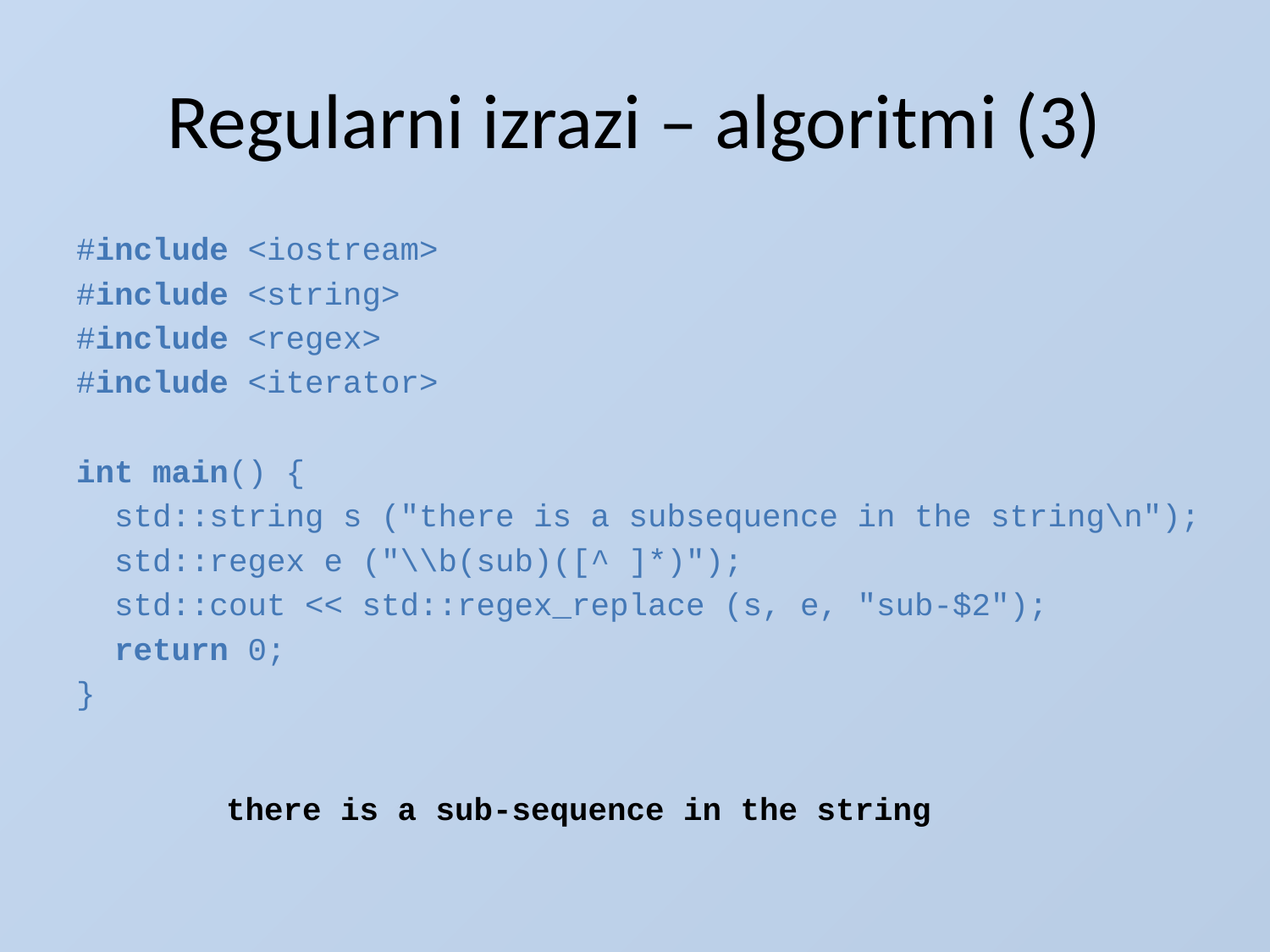

# Regularni izrazi – algoritmi (3)
#include <iostream>
#include <string>
#include <regex>
#include <iterator>

int main() {
  std::string s ("there is a subsequence in the string\n");
  std::regex e ("\\b(sub)([^ ]*)");
  std::cout << std::regex_replace (s, e, "sub-$2");
  return 0;
}

there is a sub-sequence in the string